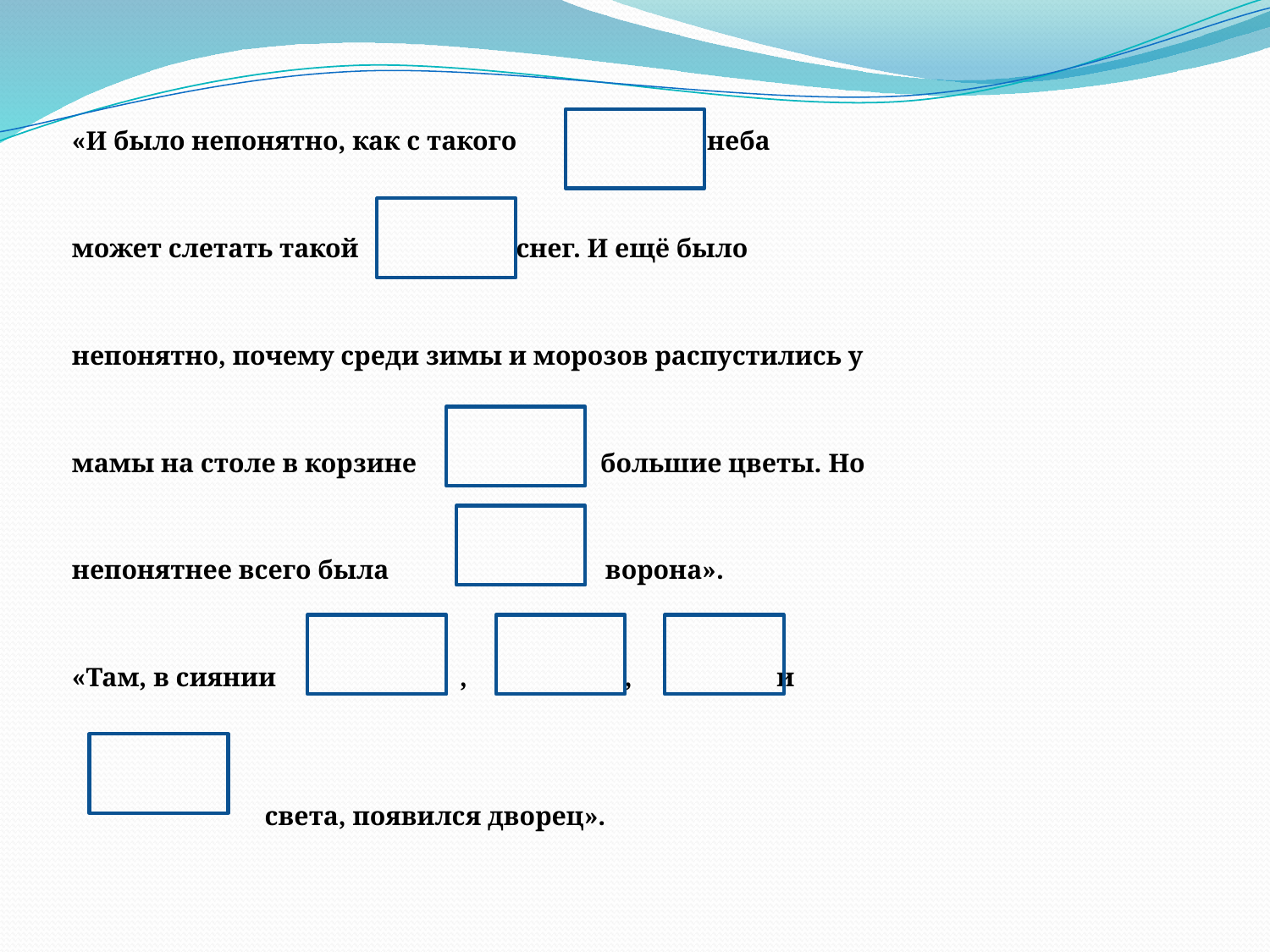

«И было непонятно, как с такого                             неба

может слетать такой                        снег. И ещё было

непонятно, почему среди зимы и морозов распустились у

мамы на столе в корзине                            большие цветы. Но

непонятнее всего была                                 ворона».

«Там, в сиянии                            ,                        ,                      и

                        света, появился дворец».